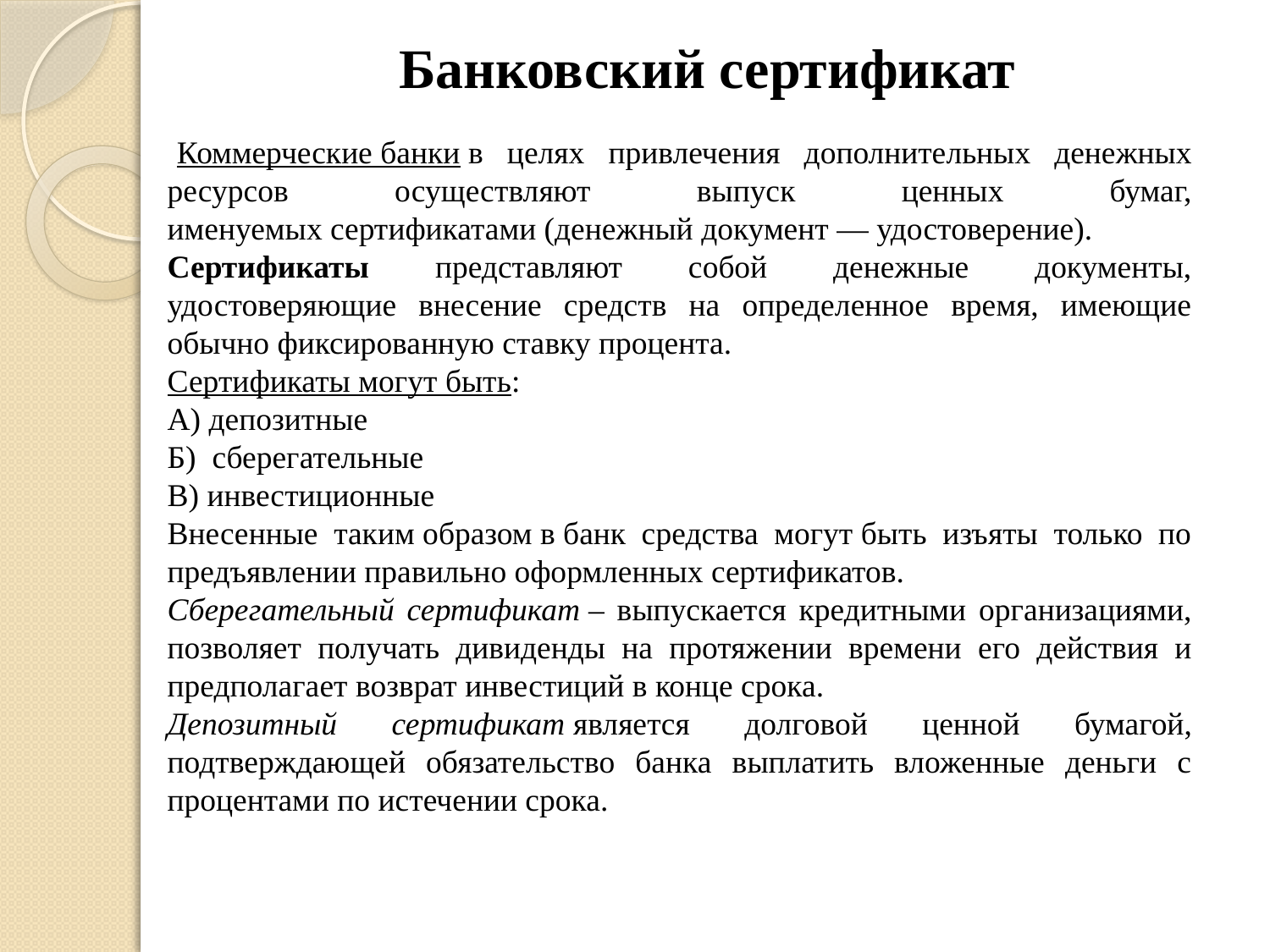

# Банковский сертификат
 Коммерческие банки в целях привлечения дополнительных денежных ресурсов осуществляют выпуск ценных бумаг, именуемых сертификатами (денежный документ — удостоверение).
Сертификаты представляют собой денежные документы, удостоверяющие внесение средств на определенное время, имеющие обычно фиксированную ставку процента.
Сертификаты могут быть:
А) депозитные
Б)  сберегательные
В) инвестиционные
Внесенные таким образом в банк средства могут быть изъяты только по предъявлении правильно оформленных сертификатов.
Сберегательный сертификат – выпускается кредитными организациями, позволяет получать дивиденды на протяжении времени его действия и предполагает возврат инвестиций в конце срока.
Депозитный сертификат является долговой ценной бумагой, подтверждающей обязательство банка выплатить вложенные деньги с процентами по истечении срока.